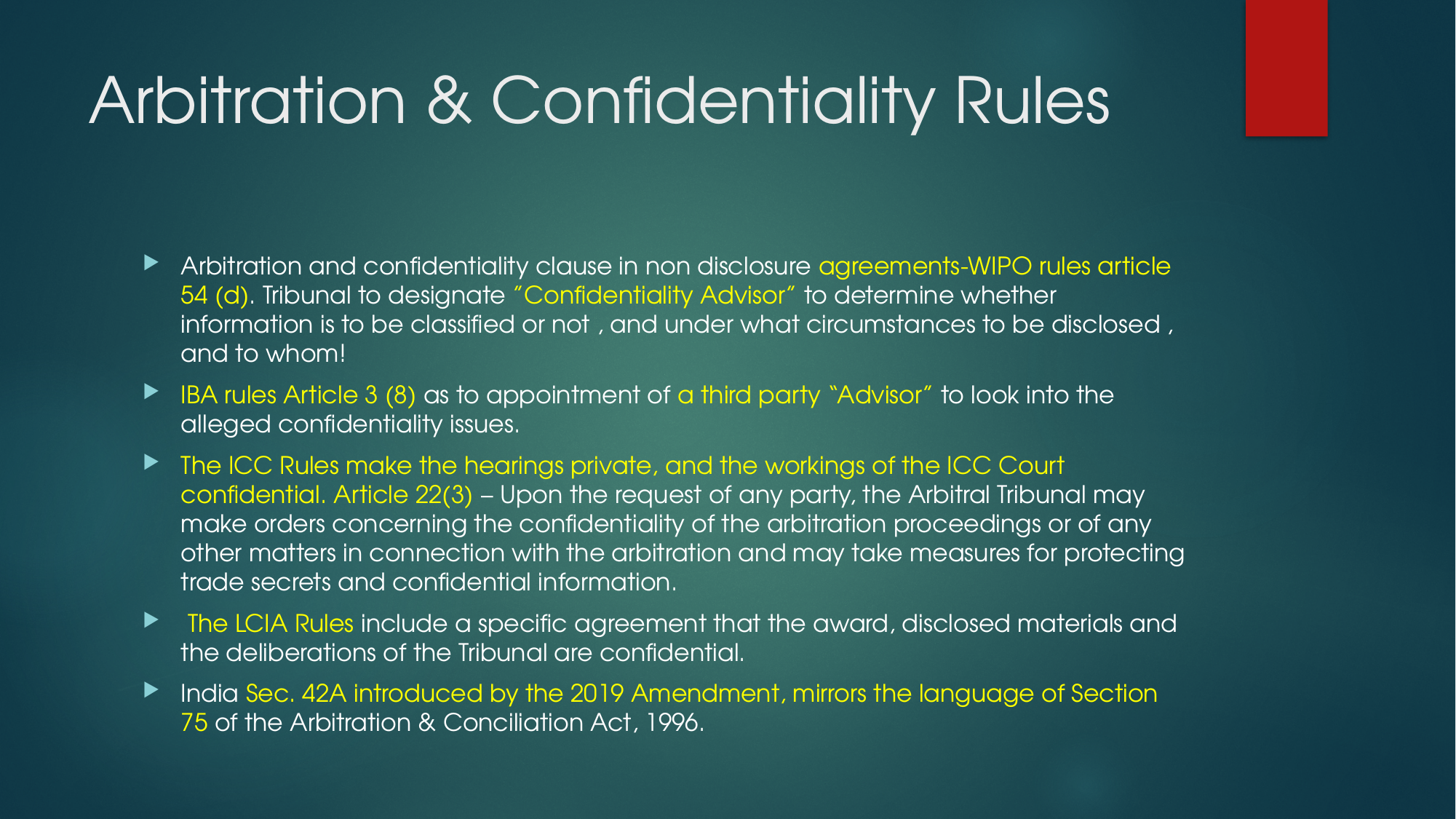

# Arbitration & Confidentiality Rules
Arbitration and confidentiality clause in non disclosure agreements-WIPO rules article 54 (d). Tribunal to designate ”Confidentiality Advisor” to determine whether information is to be classified or not , and under what circumstances to be disclosed , and to whom!
IBA rules Article 3 (8) as to appointment of a third party “Advisor” to look into the alleged confidentiality issues.
The ICC Rules make the hearings private, and the workings of the ICC Court confidential. Article 22(3) – Upon the request of any party, the Arbitral Tribunal may make orders concerning the confidentiality of the arbitration proceedings or of any other matters in connection with the arbitration and may take measures for protecting trade secrets and confidential information.
 The LCIA Rules include a specific agreement that the award, disclosed materials and the deliberations of the Tribunal are confidential.
India Sec. 42A introduced by the 2019 Amendment, mirrors the language of Section 75 of the Arbitration & Conciliation Act, 1996.